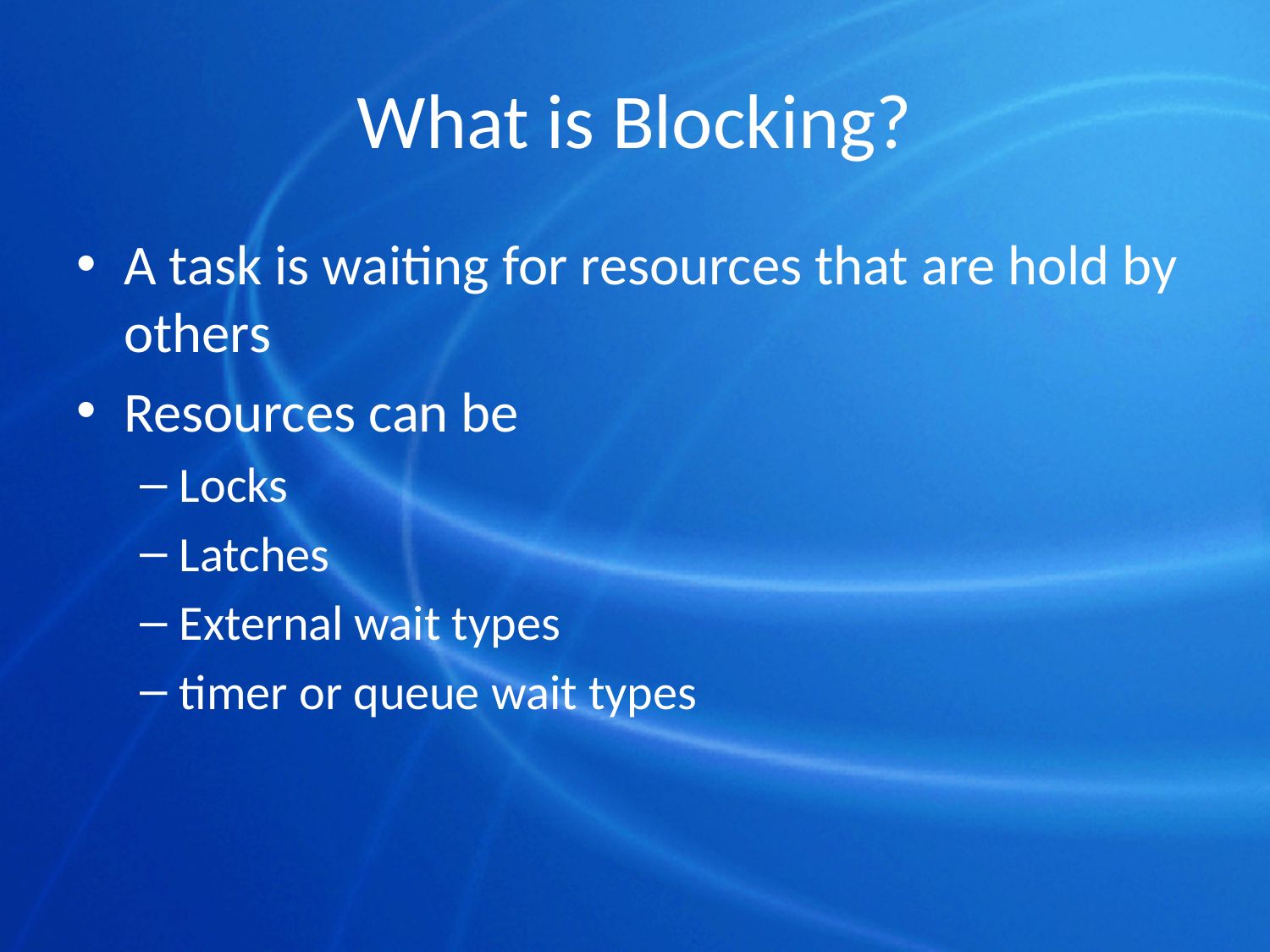

# What is Blocking?
A task is waiting for resources that are hold by others
Resources can be
Locks
Latches
External wait types
timer or queue wait types